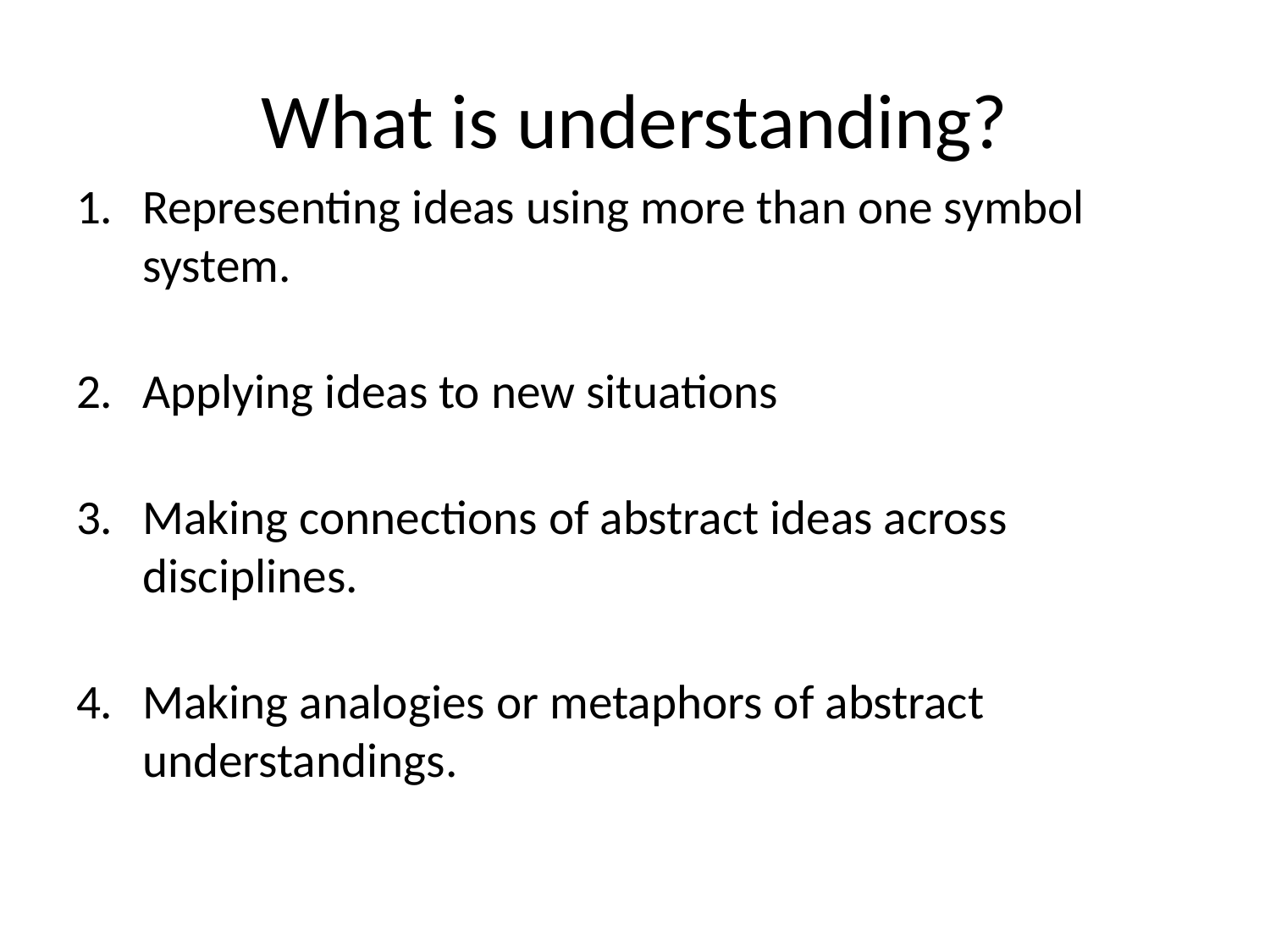

# What is understanding?
Representing ideas using more than one symbol system.
Applying ideas to new situations
Making connections of abstract ideas across disciplines.
Making analogies or metaphors of abstract understandings.